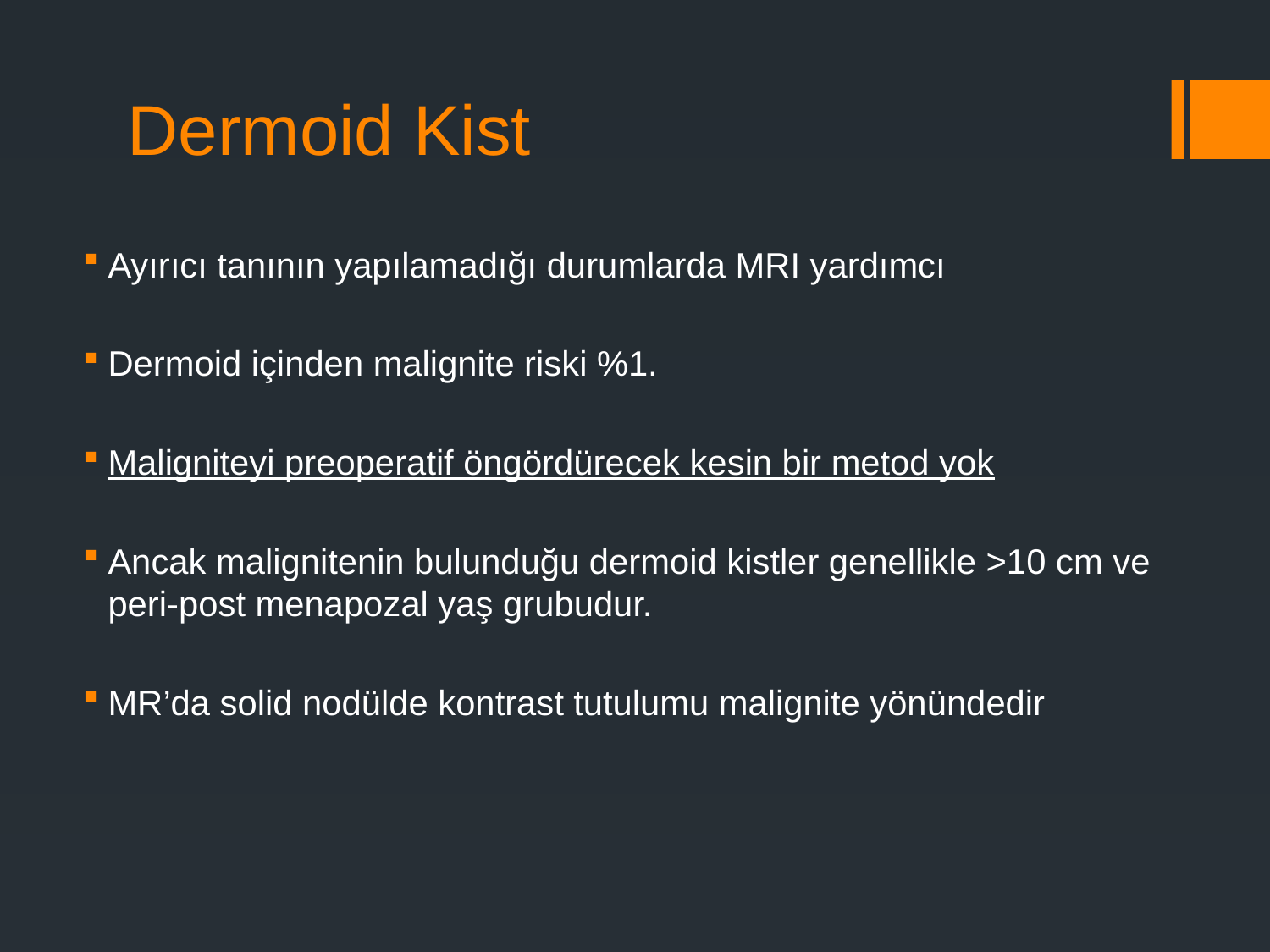

# Dermoid Kist
Ayırıcı tanının yapılamadığı durumlarda MRI yardımcı

Dermoid içinden malignite riski %1.

Maligniteyi preoperatif öngördürecek kesin bir metod yok

Ancak malignitenin bulunduğu dermoid kistler genellikle >10 cm ve peri-post menapozal yaş grubudur.

MR’da solid nodülde kontrast tutulumu malignite yönündedir